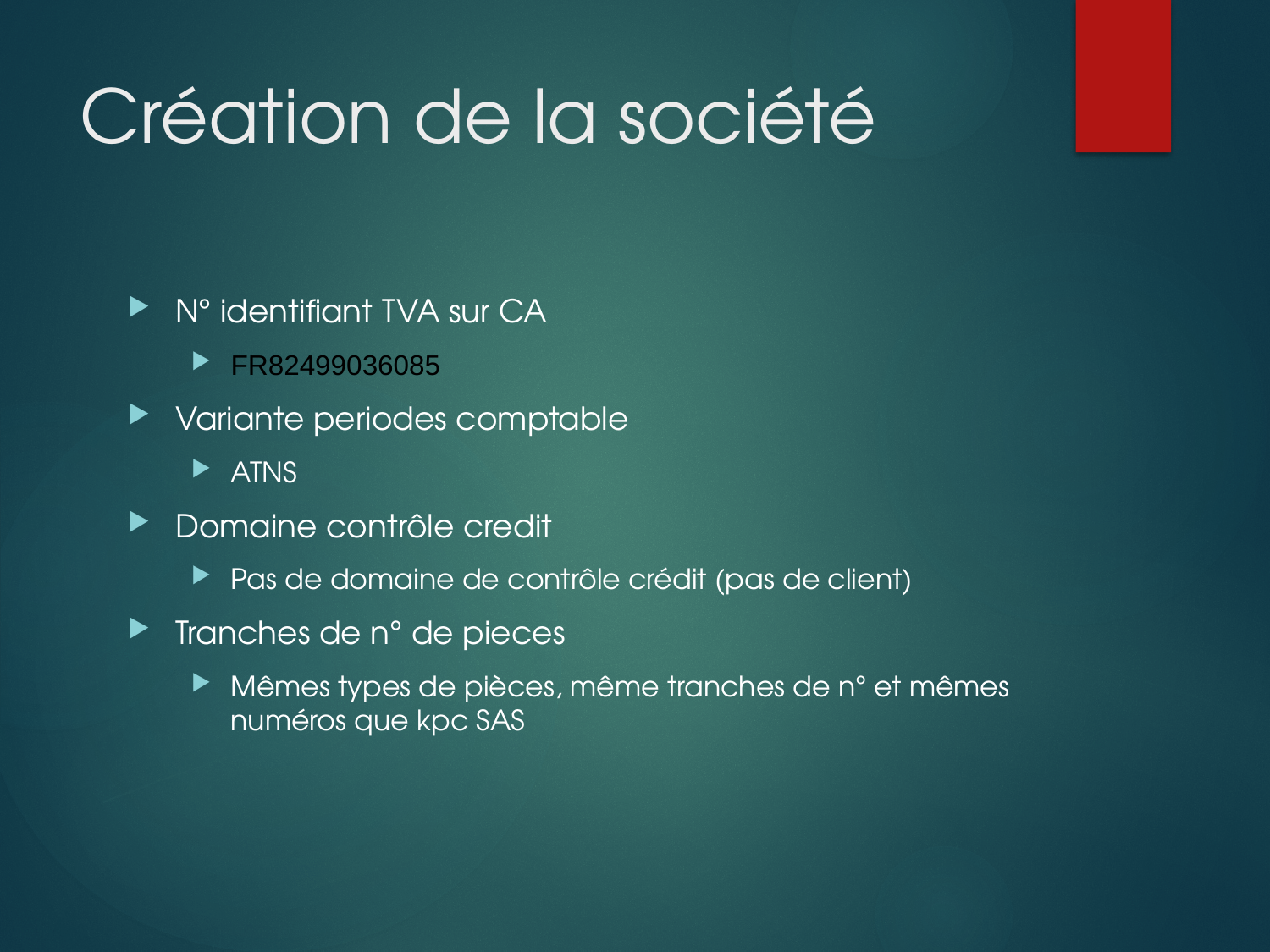

# Création de la société
N° identifiant TVA sur CA
FR82499036085
Variante periodes comptable
ATNS
Domaine contrôle credit
Pas de domaine de contrôle crédit (pas de client)
Tranches de n° de pieces
Mêmes types de pièces, même tranches de n° et mêmes numéros que kpc SAS